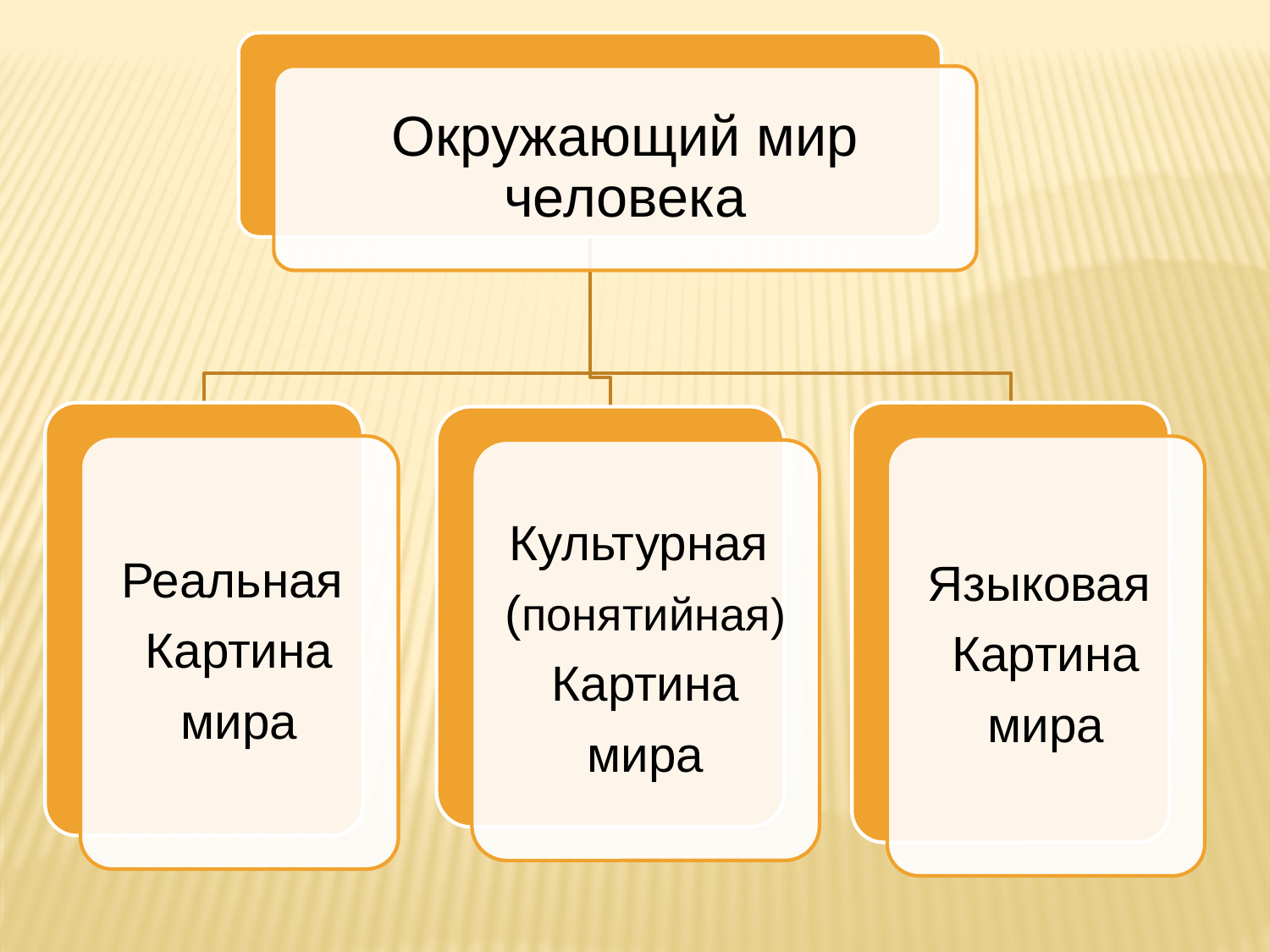

Окружающий мир человека
Реальная
Картина
мира
Культурная
(понятийная)
Картина
мира
Языковая
Картина
мира